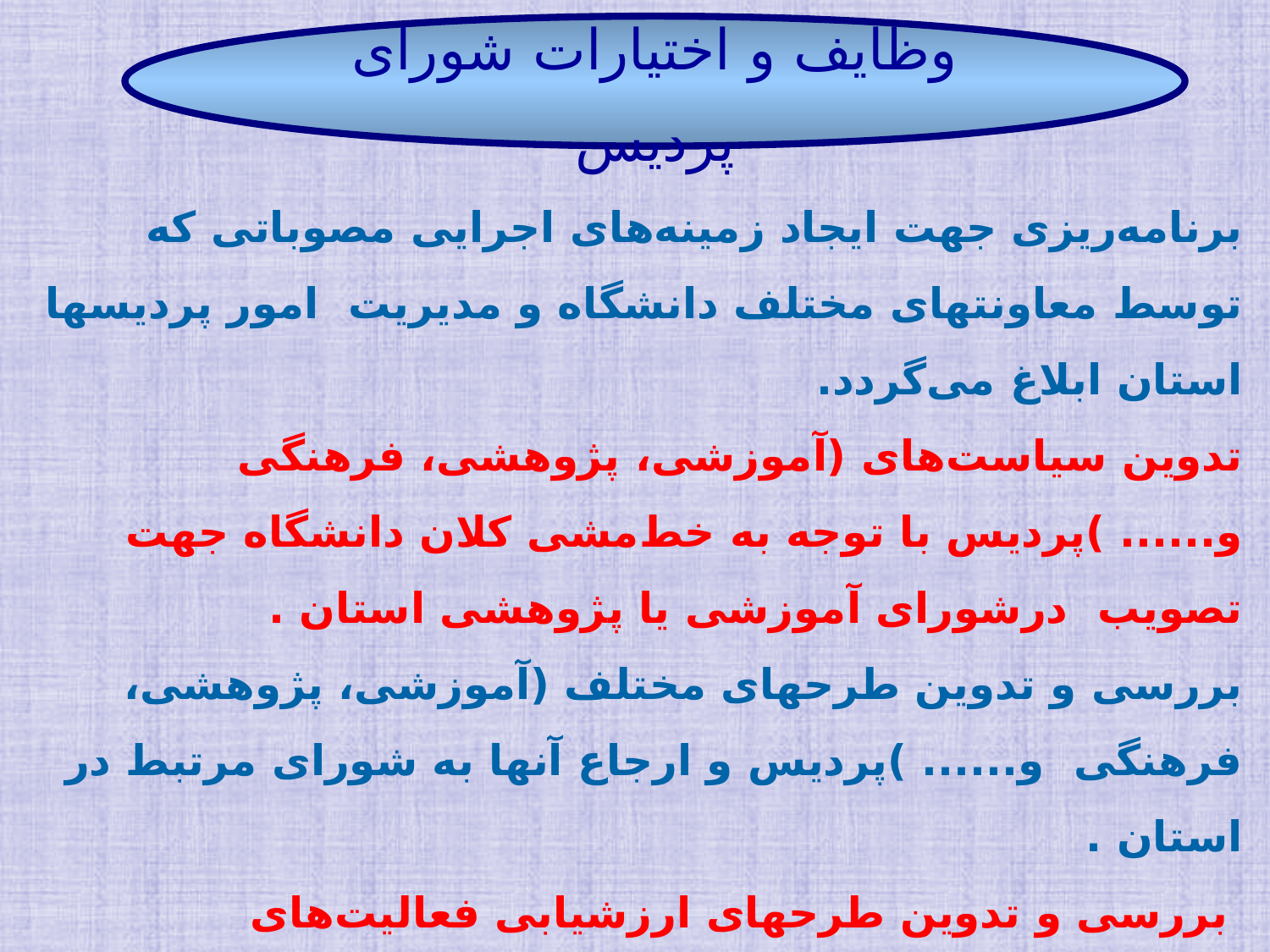

وظایف و اختیارات شورای پردیس
برنامه‌ریزی جهت ایجاد زمینه‌های اجرایی مصوباتی که توسط معاونت‏های مختلف دانشگاه و مدیریت  امور پردیس‏ها استان ابلاغ می‌گردد.
تدوین سیاست‌های (آموزشی، پژوهشی، فرهنگی  و...... )پردیس با توجه به خط‌مشی کلان دانشگاه جهت تصویب  درشورای آموزشی یا پژوهشی استان .
بررسی و تدوین طرحهای مختلف (آموزشی، پژوهشی، فرهنگی  و...... )پردیس و ارجاع آنها به شورای مرتبط در استان .
 بررسی و تدوین طرحهای ارزشیابی فعالیت‌های (آموزشی، پژوهشی، فرهنگی  و...... )پردیس و پیشنهاد آنها  به شورای مرتبط استان .
بررسی سالانه امکانات علمی (نیروي انسانی و تجهیزات)  پردیس و تعیین کمبودها و طبقه بندي نیازهاي علمی و اقدام براي تأمین آنها.